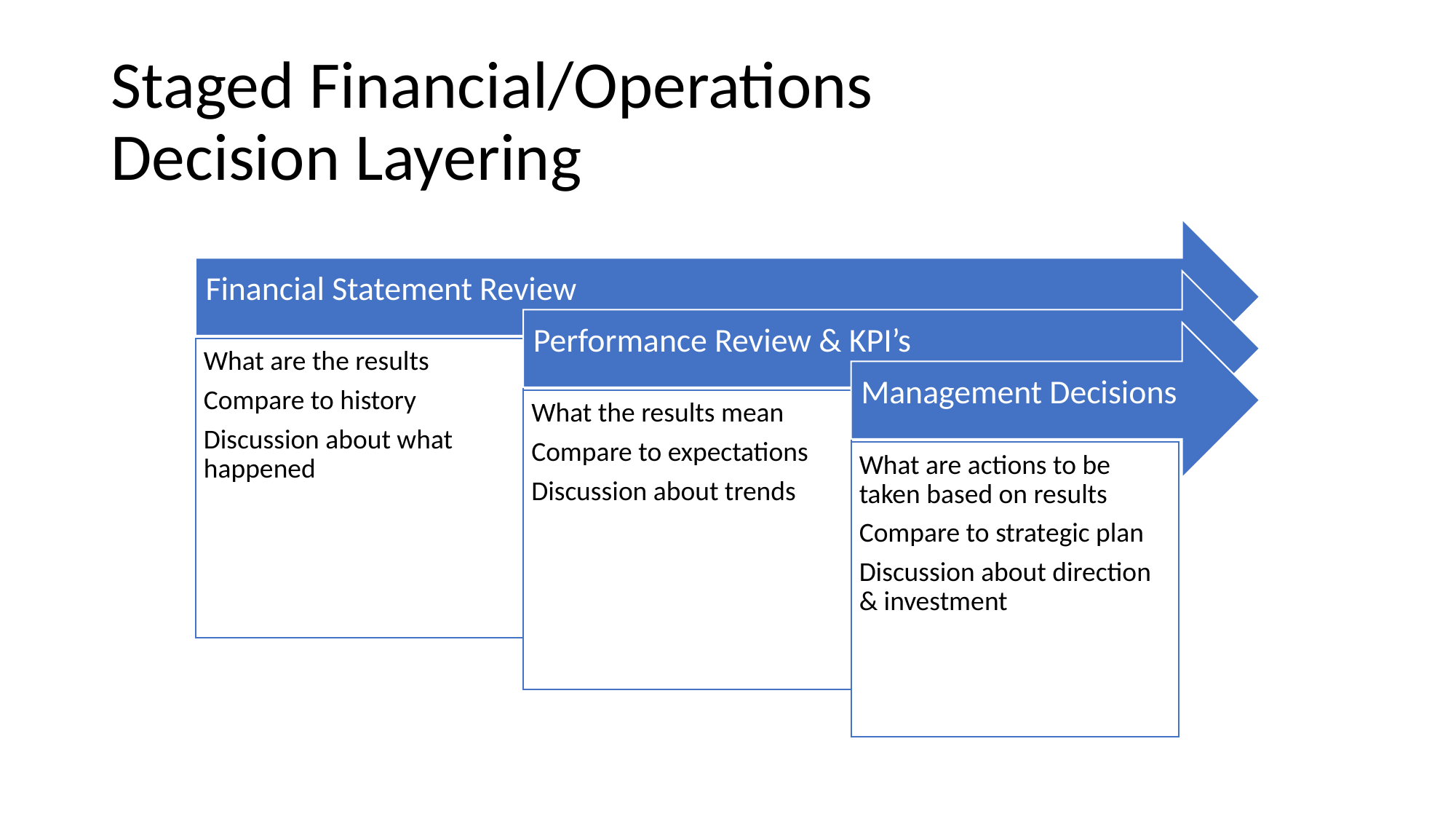

# Staged Financial/Operations Decision Layering
Financial Statement Review
What are the results
Compare to history
Discussion about what happened
Performance Review & KPI’s
What the results mean
Compare to expectations
Discussion about trends
Management Decisions
What are actions to be taken based on results
Compare to strategic plan
Discussion about direction & investment